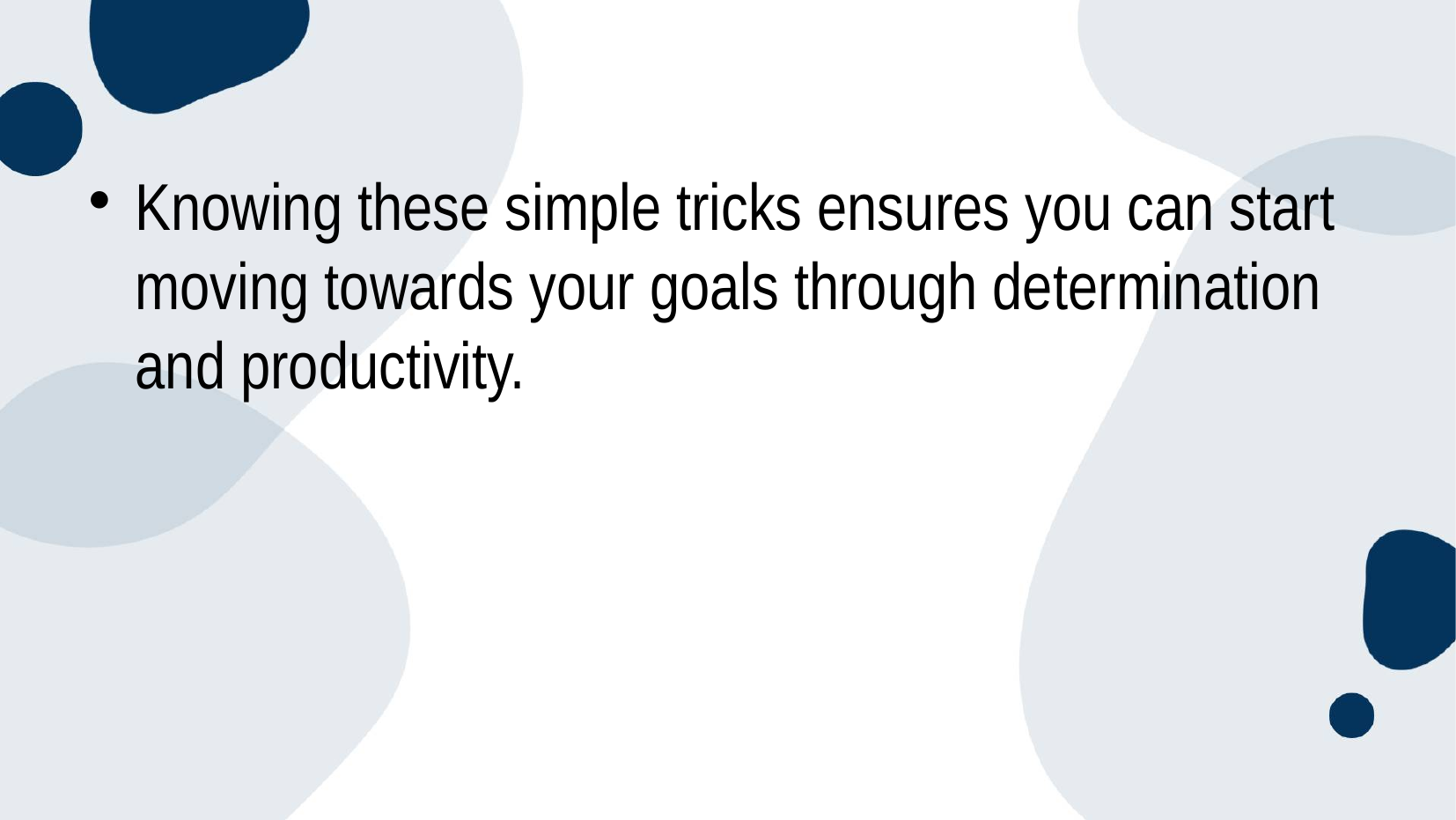

Knowing these simple tricks ensures you can start moving towards your goals through determination and productivity.